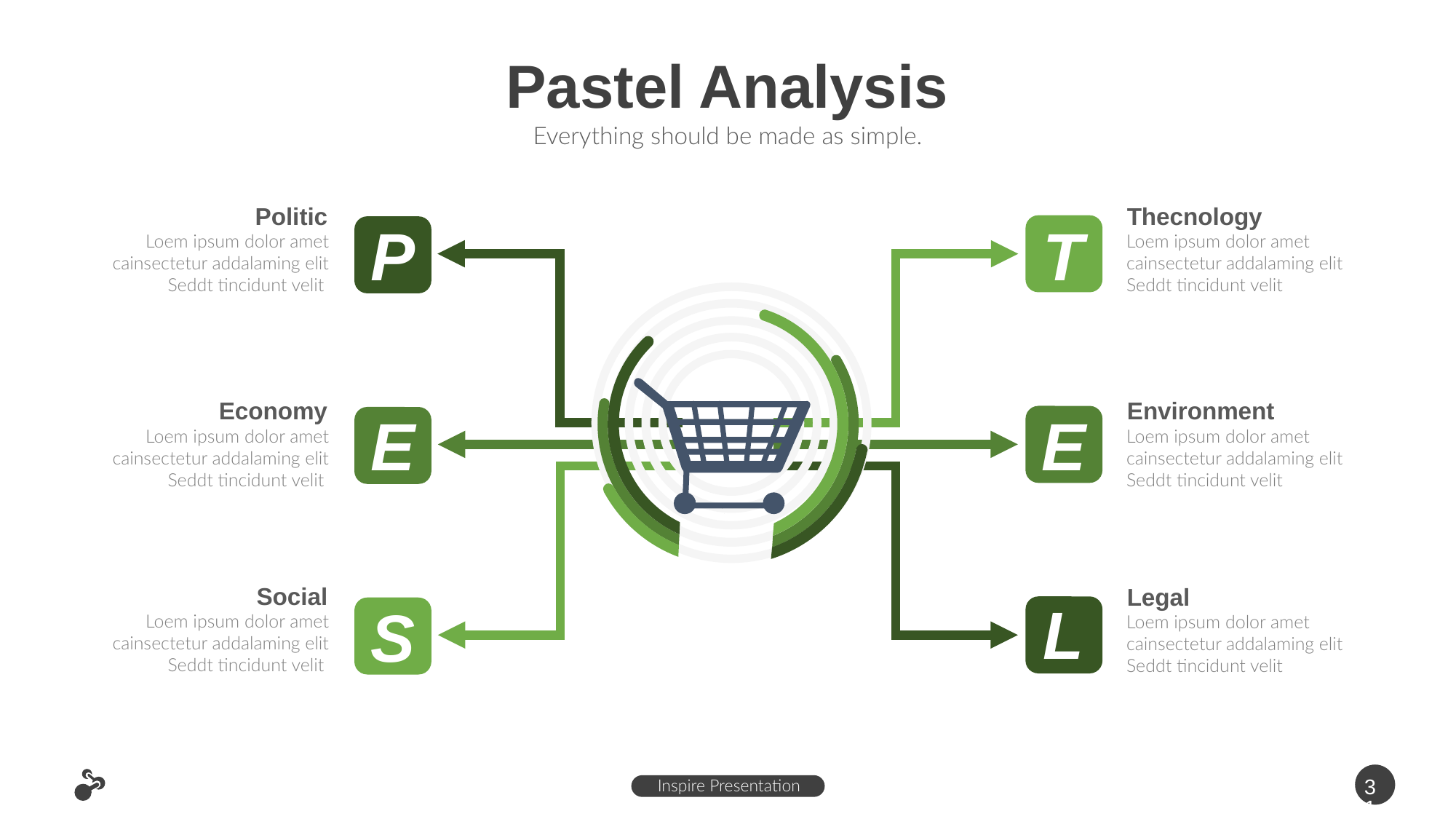

Pastel Analysis
Everything should be made as simple.
Thecnology
Loem ipsum dolor amet cainsectetur addalaming elit Seddt tincidunt velit
Politic
Loem ipsum dolor amet cainsectetur addalaming elit Seddt tincidunt velit

T

P

Environment
Loem ipsum dolor amet cainsectetur addalaming elit Seddt tincidunt velit

Economy
Loem ipsum dolor amet cainsectetur addalaming elit Seddt tincidunt velit

E

E

Social
Loem ipsum dolor amet cainsectetur addalaming elit Seddt tincidunt velit
Legal
Loem ipsum dolor amet cainsectetur addalaming elit Seddt tincidunt velit

L

S

31

Inspire Presentation